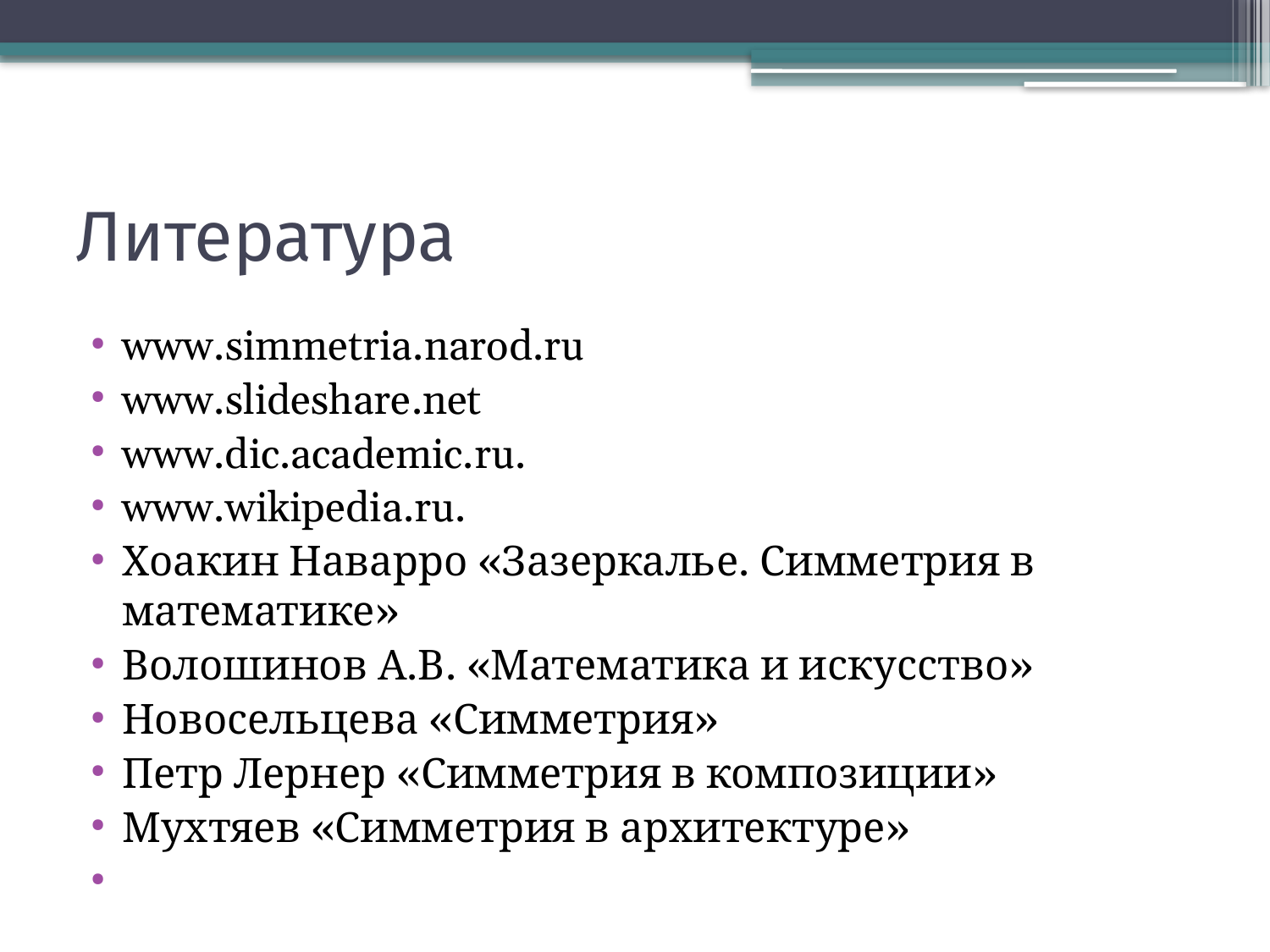

# Литература
www.simmetria.narod.ru
www.slideshare.net
www.dic.academic.ru.
www.wikipedia.ru.
Хоакин Наварро «Зазеркалье. Симметрия в математике»
Волошинов А.В. «Математика и искусство»
Новосельцева «Симметрия»
Петр Лернер «Симметрия в композиции»
Мухтяев «Симметрия в архитектуре»